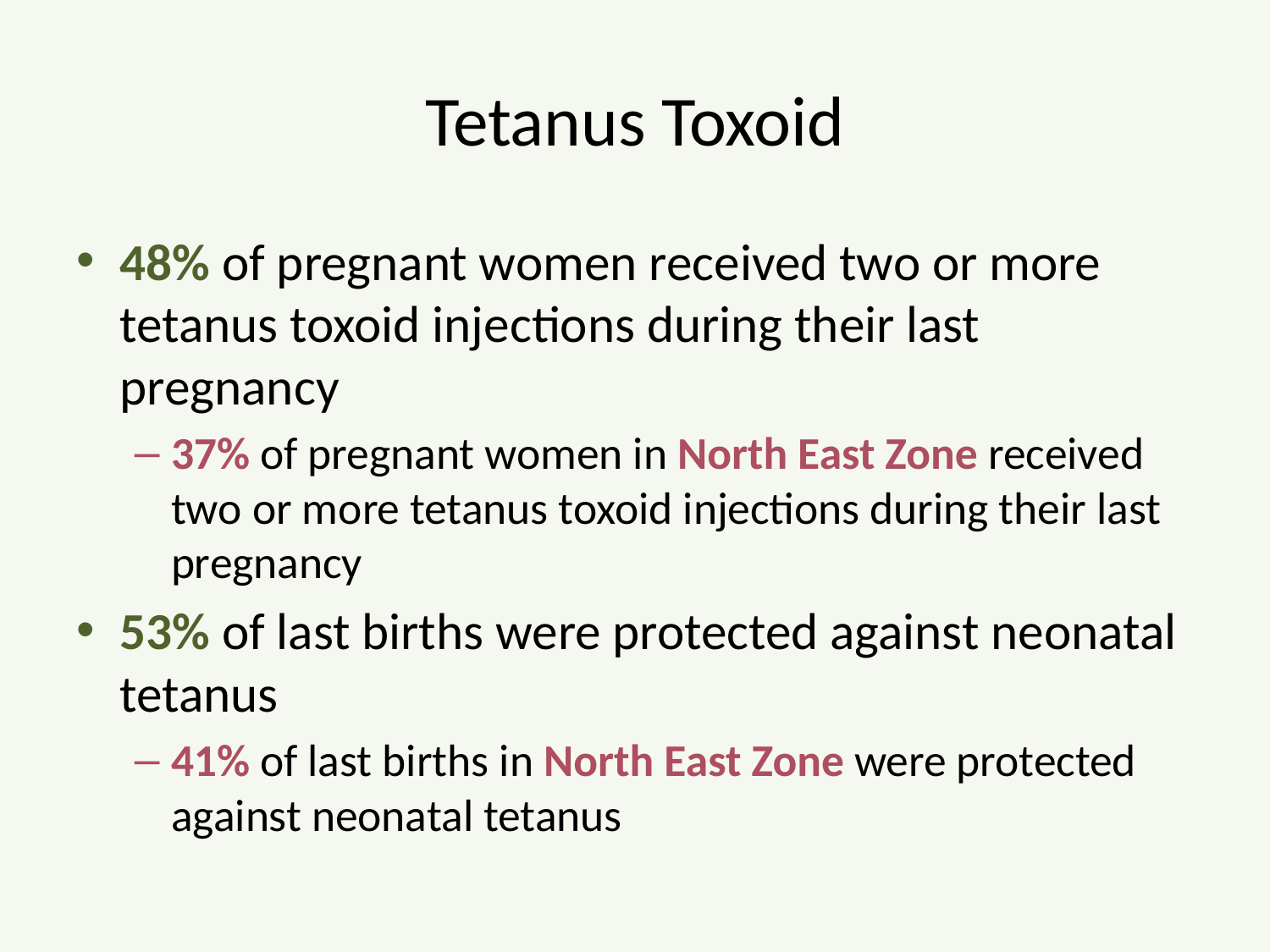

# Tetanus Toxoid
48% of pregnant women received two or more tetanus toxoid injections during their last pregnancy
37% of pregnant women in North East Zone received two or more tetanus toxoid injections during their last pregnancy
53% of last births were protected against neonatal tetanus
41% of last births in North East Zone were protected against neonatal tetanus